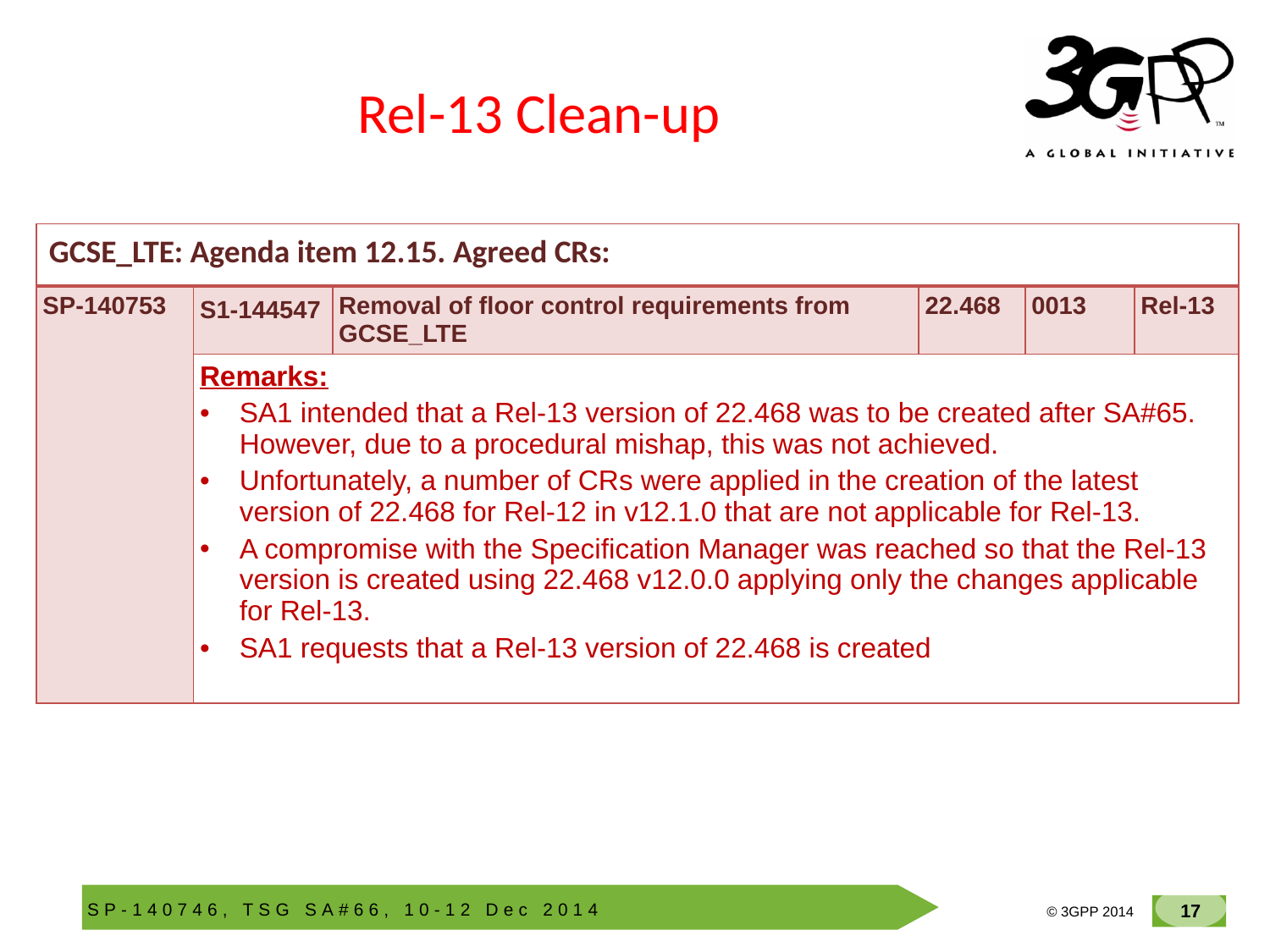

# Rel-13 Clean-up
| GCSE\_LTE: Agenda item 12.15. Agreed CRs: |  |  |  |  |  |
| --- | --- | --- | --- | --- | --- |
| SP-140753 | S1-144547 | Removal of floor control requirements from GCSE\_LTE | 22.468 | 0013 | Rel-13 |
|  | Remarks: SA1 intended that a Rel-13 version of 22.468 was to be created after SA#65. However, due to a procedural mishap, this was not achieved. Unfortunately, a number of CRs were applied in the creation of the latest version of 22.468 for Rel-12 in v12.1.0 that are not applicable for Rel-13. A compromise with the Specification Manager was reached so that the Rel-13 version is created using 22.468 v12.0.0 applying only the changes applicable for Rel-13. SA1 requests that a Rel-13 version of 22.468 is created |  |  |  |  |